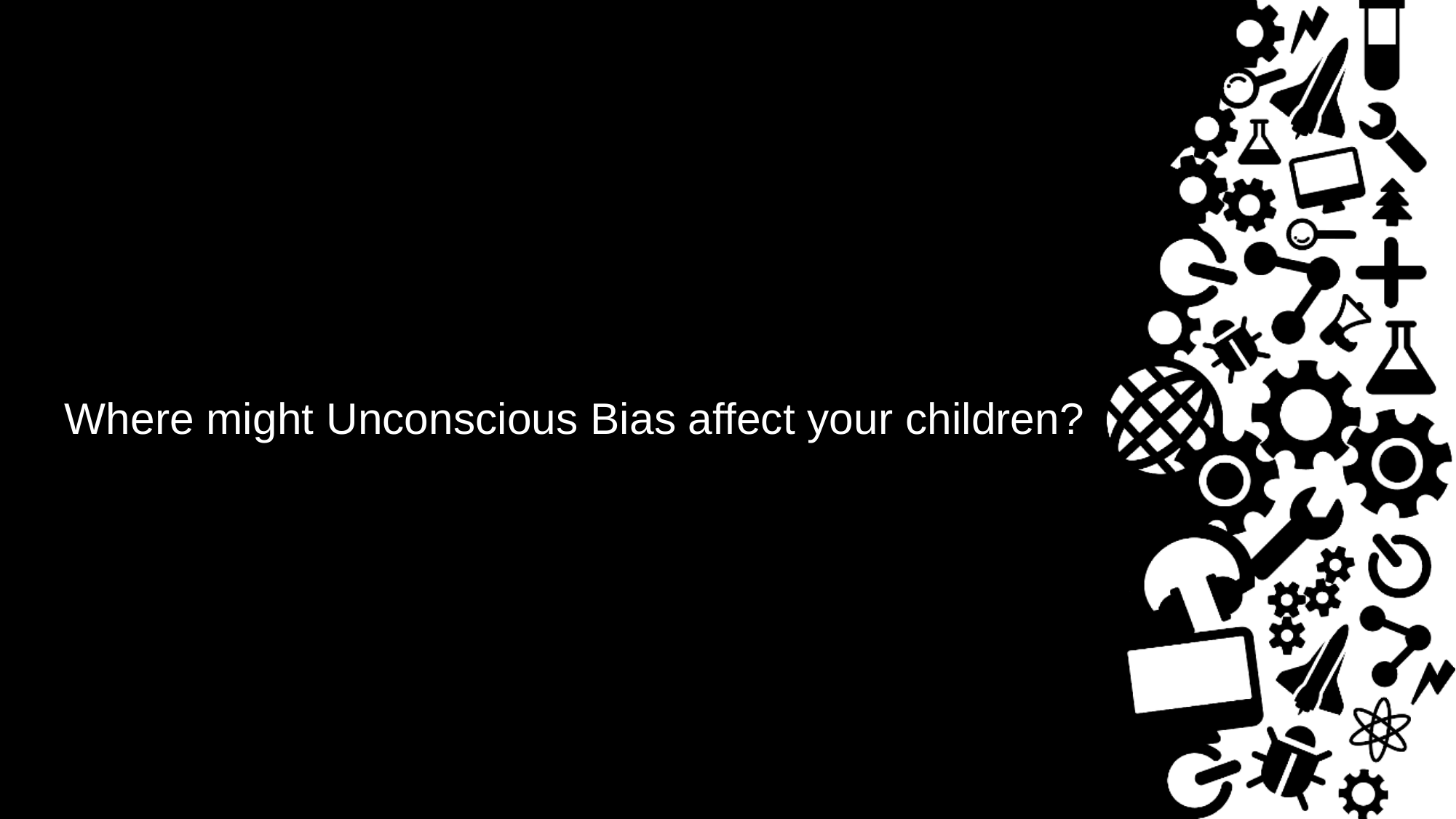

# Where might Unconscious Bias affect your children?